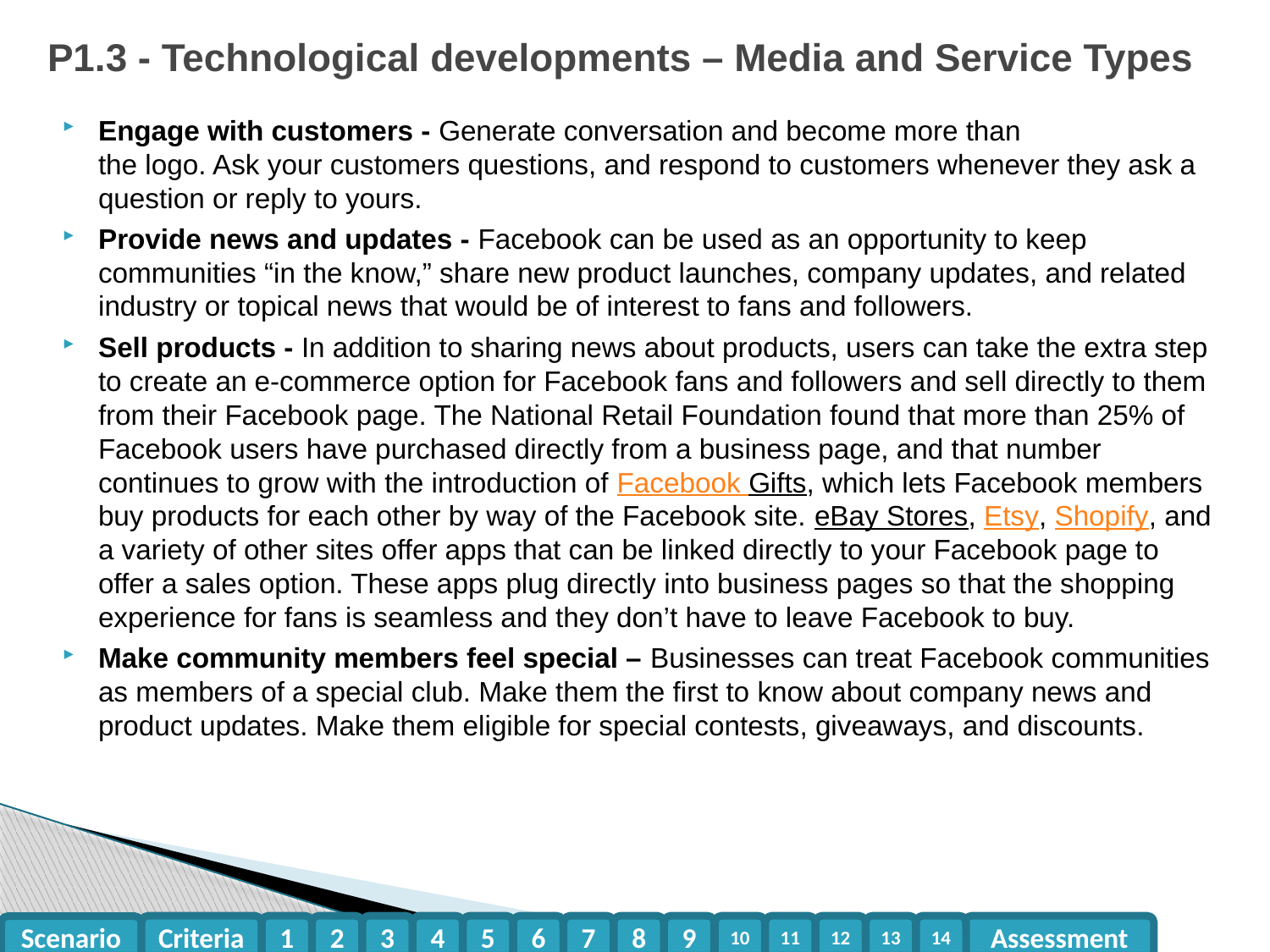

# P1.3 - Technological developments – Media and Service Types
Engage with customers - Generate conversation and become more than
the logo. Ask your customers questions, and respond to customers whenever they ask a question or reply to yours.
Provide news and updates - Facebook can be used as an opportunity to keep communities “in the know,” share new product launches, company updates, and related industry or topical news that would be of interest to fans and followers.
Sell products - In addition to sharing news about products, users can take the extra step to create an e-commerce option for Facebook fans and followers and sell directly to them from their Facebook page. The National Retail Foundation found that more than 25% of Facebook users have purchased directly from a business page, and that number continues to grow with the introduction of Facebook Gifts, which lets Facebook members buy products for each other by way of the Facebook site. eBay Stores, Etsy, Shopify, and a variety of other sites offer apps that can be linked directly to your Facebook page to offer a sales option. These apps plug directly into business pages so that the shopping experience for fans is seamless and they don’t have to leave Facebook to buy.
Make community members feel special – Businesses can treat Facebook communities as members of a special club. Make them the first to know about company news and product updates. Make them eligible for special contests, giveaways, and discounts.